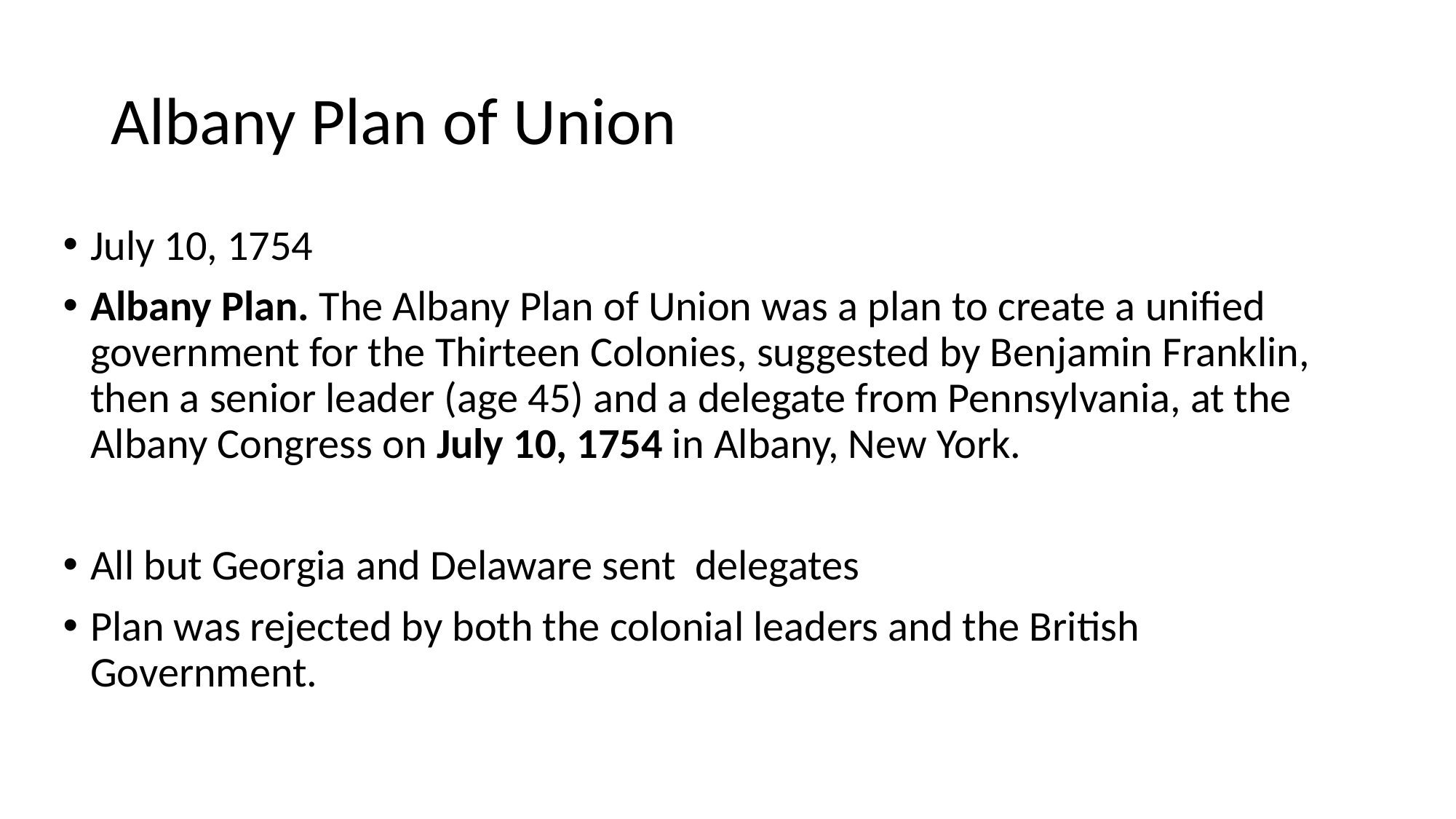

# Albany Plan of Union
July 10, 1754
Albany Plan. The Albany Plan of Union was a plan to create a unified government for the Thirteen Colonies, suggested by Benjamin Franklin, then a senior leader (age 45) and a delegate from Pennsylvania, at the Albany Congress on July 10, 1754 in Albany, New York.

All but Georgia and Delaware sent  delegates
Plan was rejected by both the colonial leaders and the British Government.